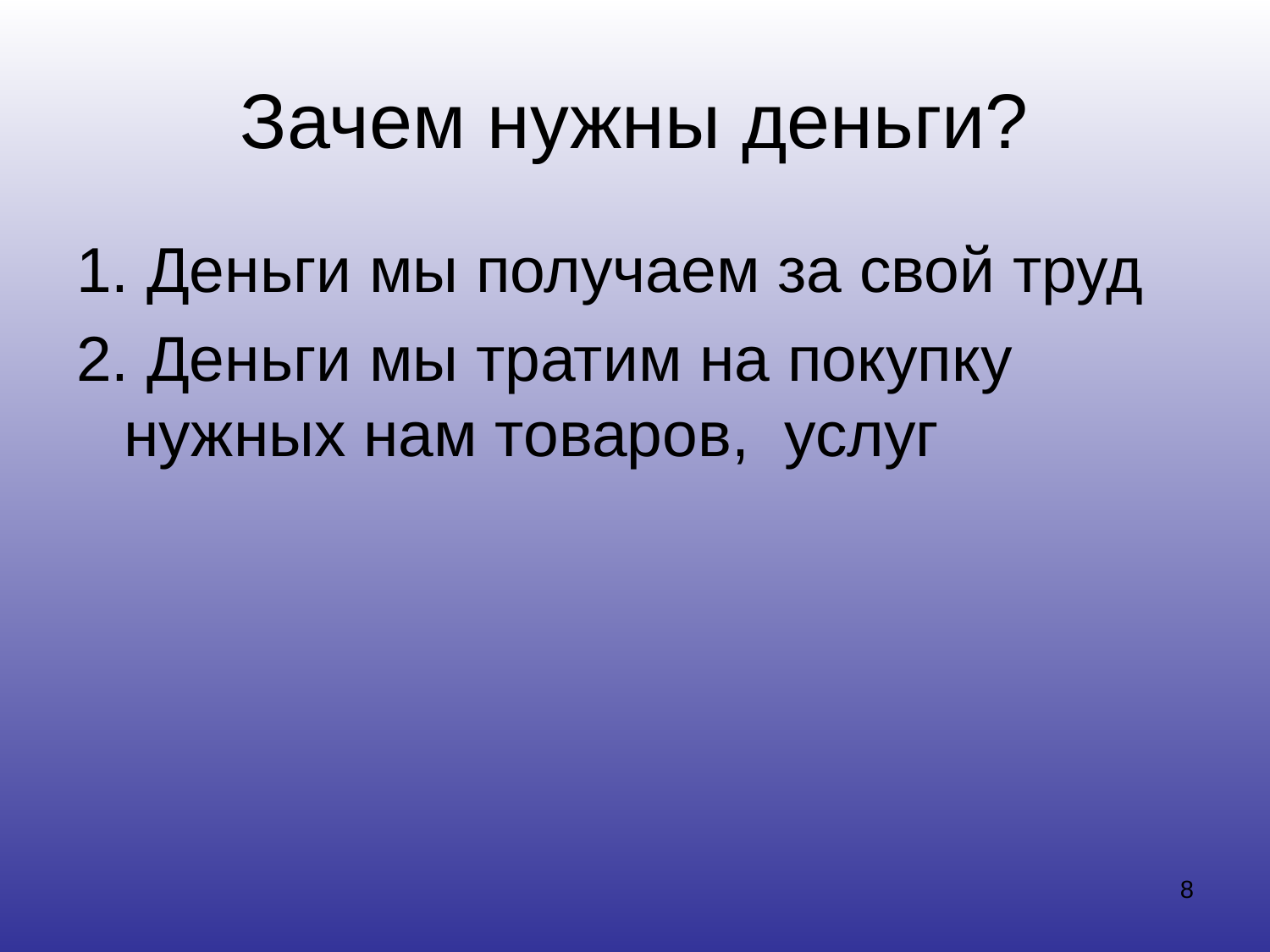

# Зачем нужны деньги?
1. Деньги мы получаем за свой труд
2. Деньги мы тратим на покупку нужных нам товаров,  услуг
8